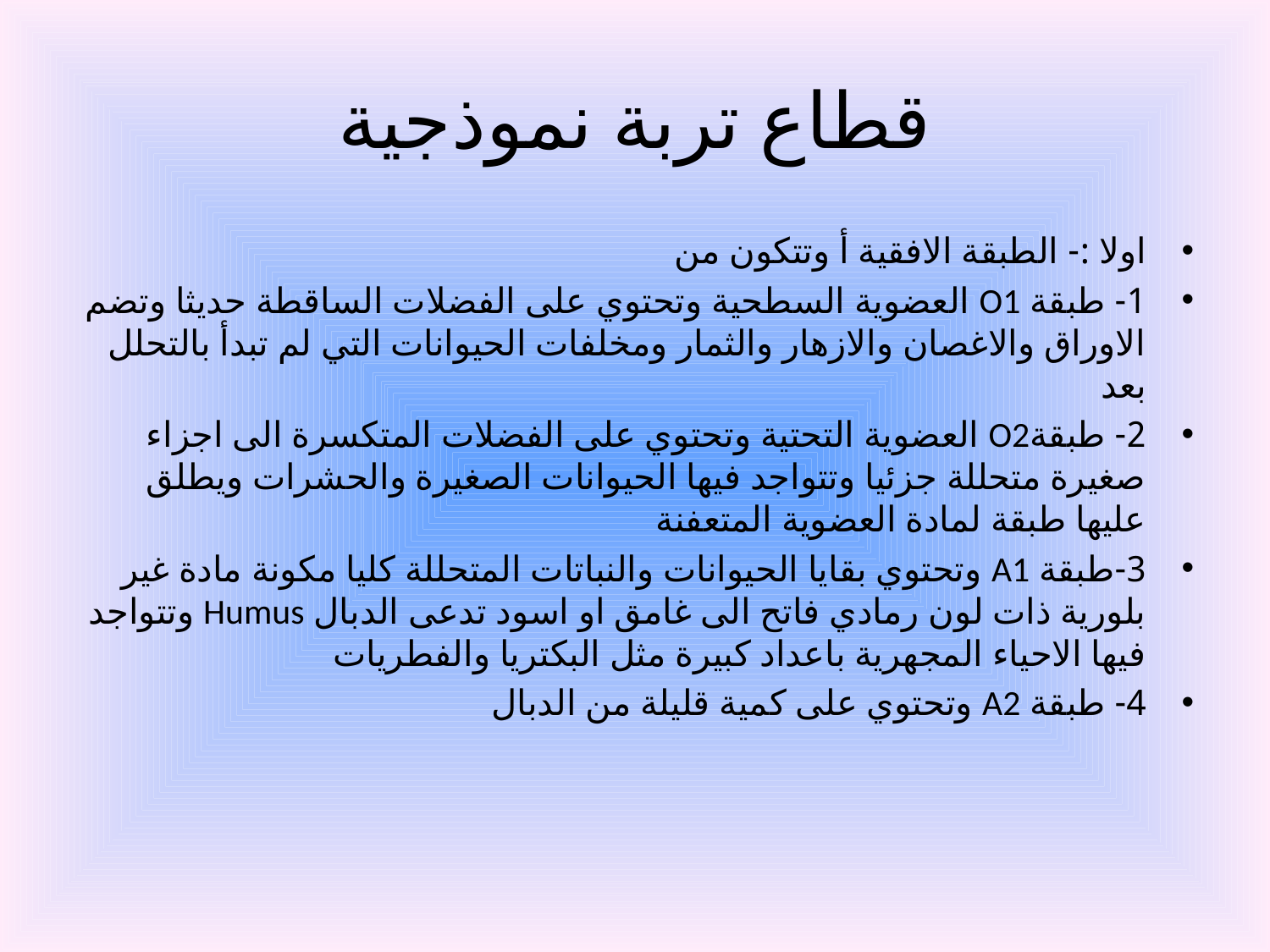

# قطاع تربة نموذجية
اولا :- الطبقة الافقية أ وتتكون من
1- طبقة O1 العضوية السطحية وتحتوي على الفضلات الساقطة حديثا وتضم الاوراق والاغصان والازهار والثمار ومخلفات الحيوانات التي لم تبدأ بالتحلل بعد
2- طبقةO2 العضوية التحتية وتحتوي على الفضلات المتكسرة الى اجزاء صغيرة متحللة جزئيا وتتواجد فيها الحيوانات الصغيرة والحشرات ويطلق عليها طبقة لمادة العضوية المتعفنة
3-طبقة A1 وتحتوي بقايا الحيوانات والنباتات المتحللة كليا مكونة مادة غير بلورية ذات لون رمادي فاتح الى غامق او اسود تدعى الدبال Humus وتتواجد فيها الاحياء المجهرية باعداد كبيرة مثل البكتريا والفطريات
4- طبقة A2 وتحتوي على كمية قليلة من الدبال